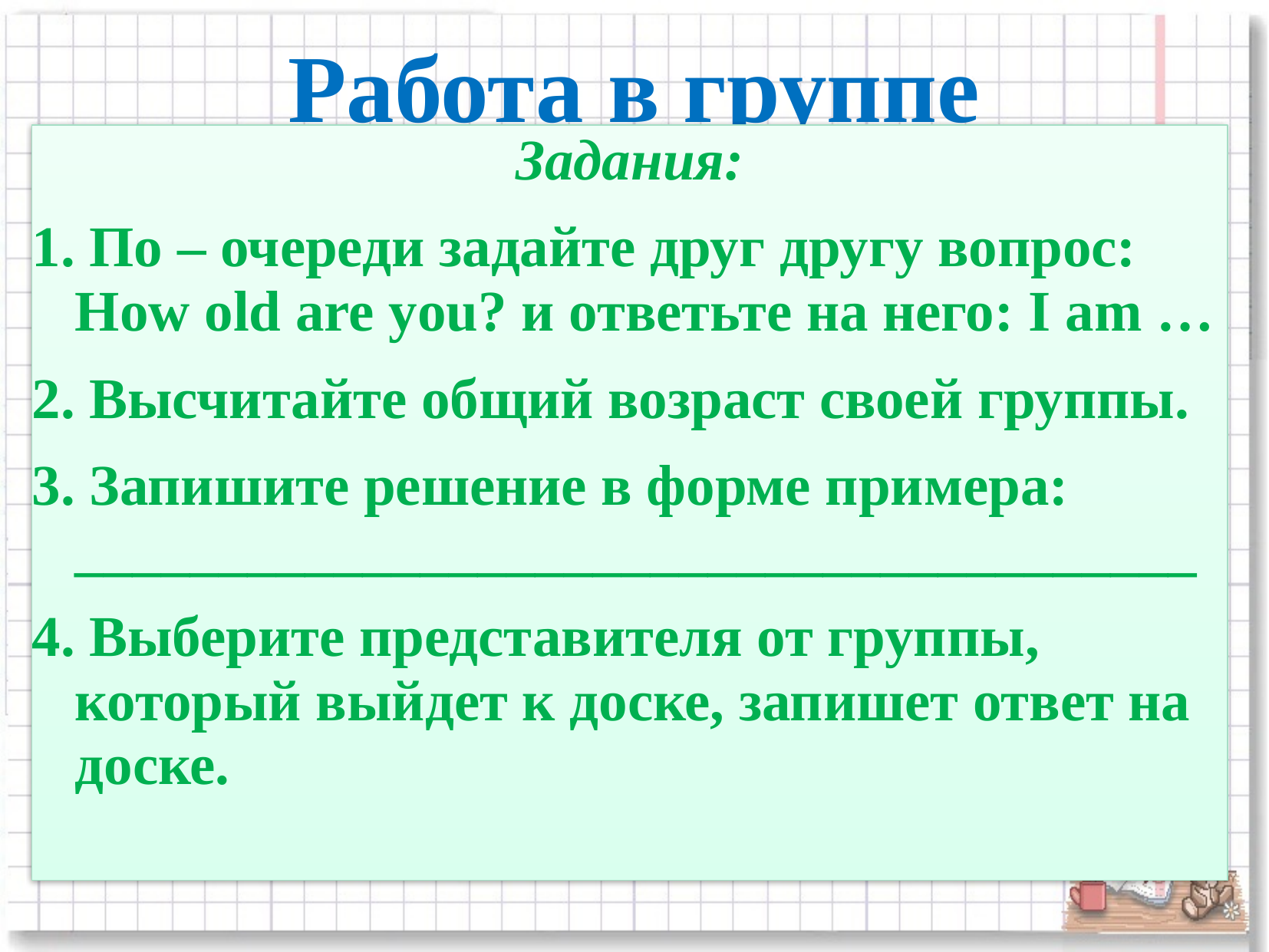

# Работа в группе
Задания:
1. По – очереди задайте друг другу вопрос: How old are you? и ответьте на него: I am …
2. Высчитайте общий возраст своей группы.
3. Запишите решение в форме примера: _______________________________________
4. Выберите представителя от группы, который выйдет к доске, запишет ответ на доске.

.